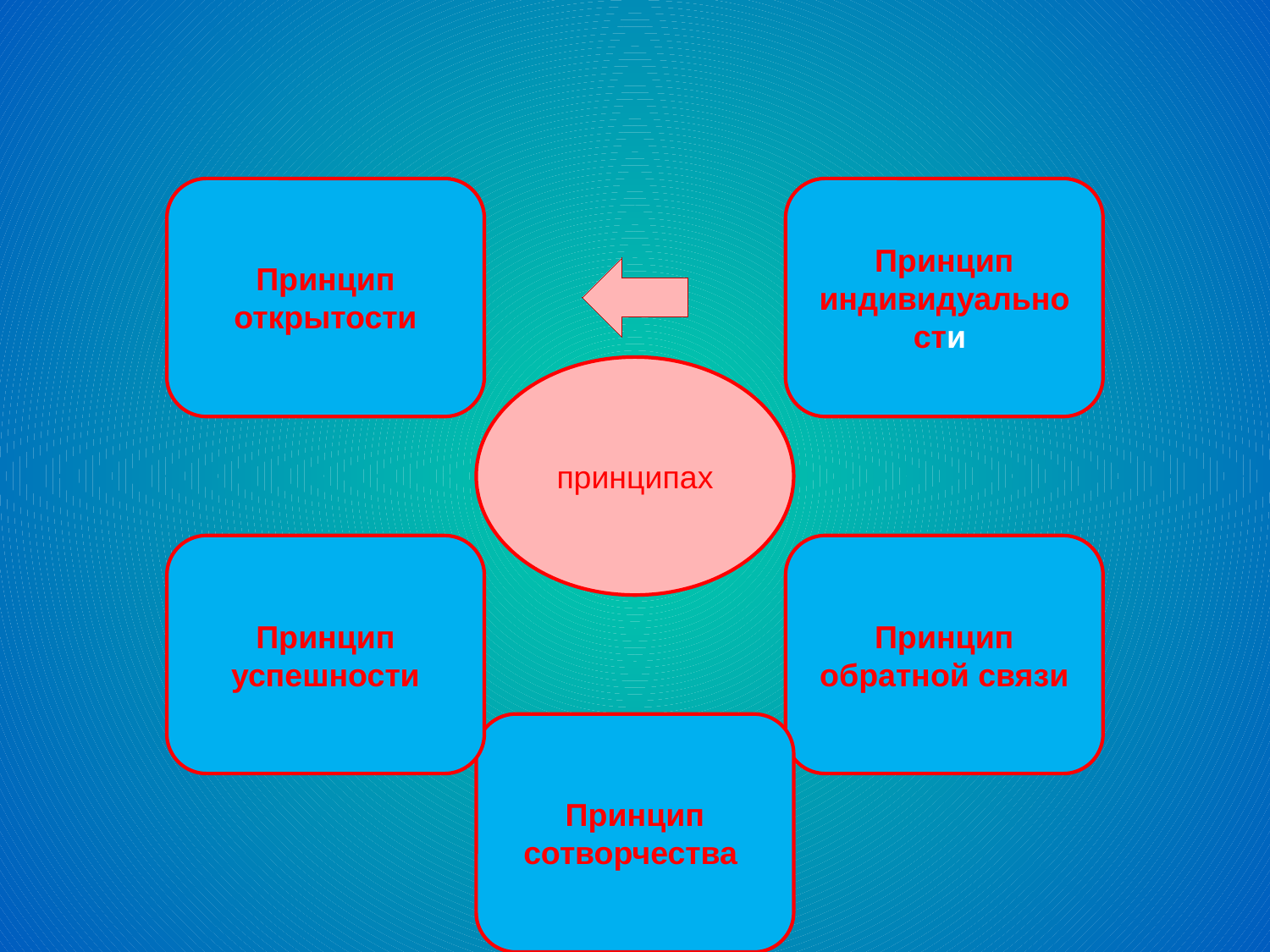

принципах
Принцип индивидуальности
Принцип сотворчества
Принцип успешности
Принцип обратной связи
Принцип открытости

#